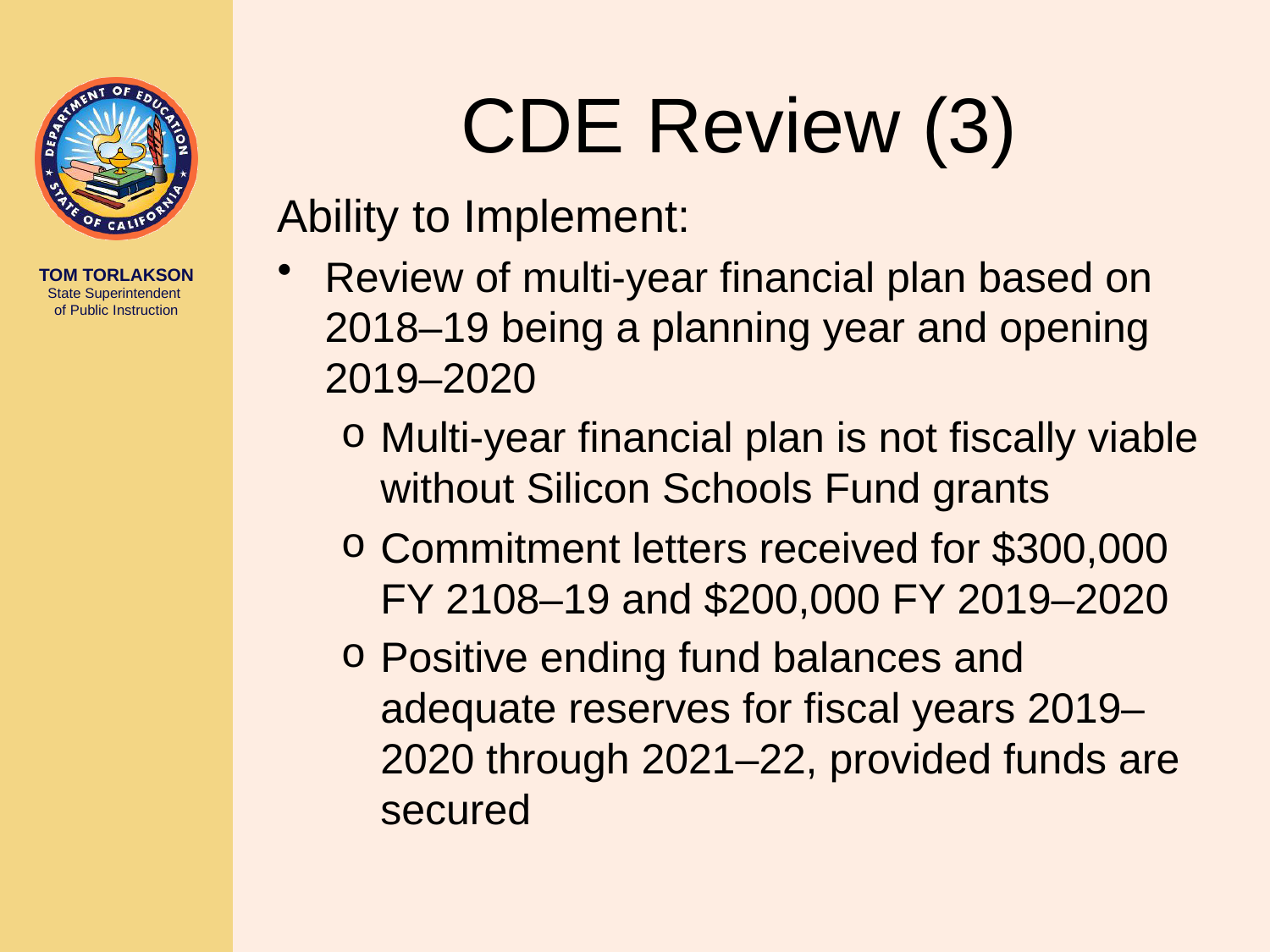

# CDE Review (3)
Ability to Implement:
Review of multi-year financial plan based on 2018–19 being a planning year and opening 2019–2020
Multi-year financial plan is not fiscally viable without Silicon Schools Fund grants
Commitment letters received for $300,000 FY 2108–19 and $200,000 FY 2019–2020
Positive ending fund balances and adequate reserves for fiscal years 2019–2020 through 2021–22, provided funds are secured